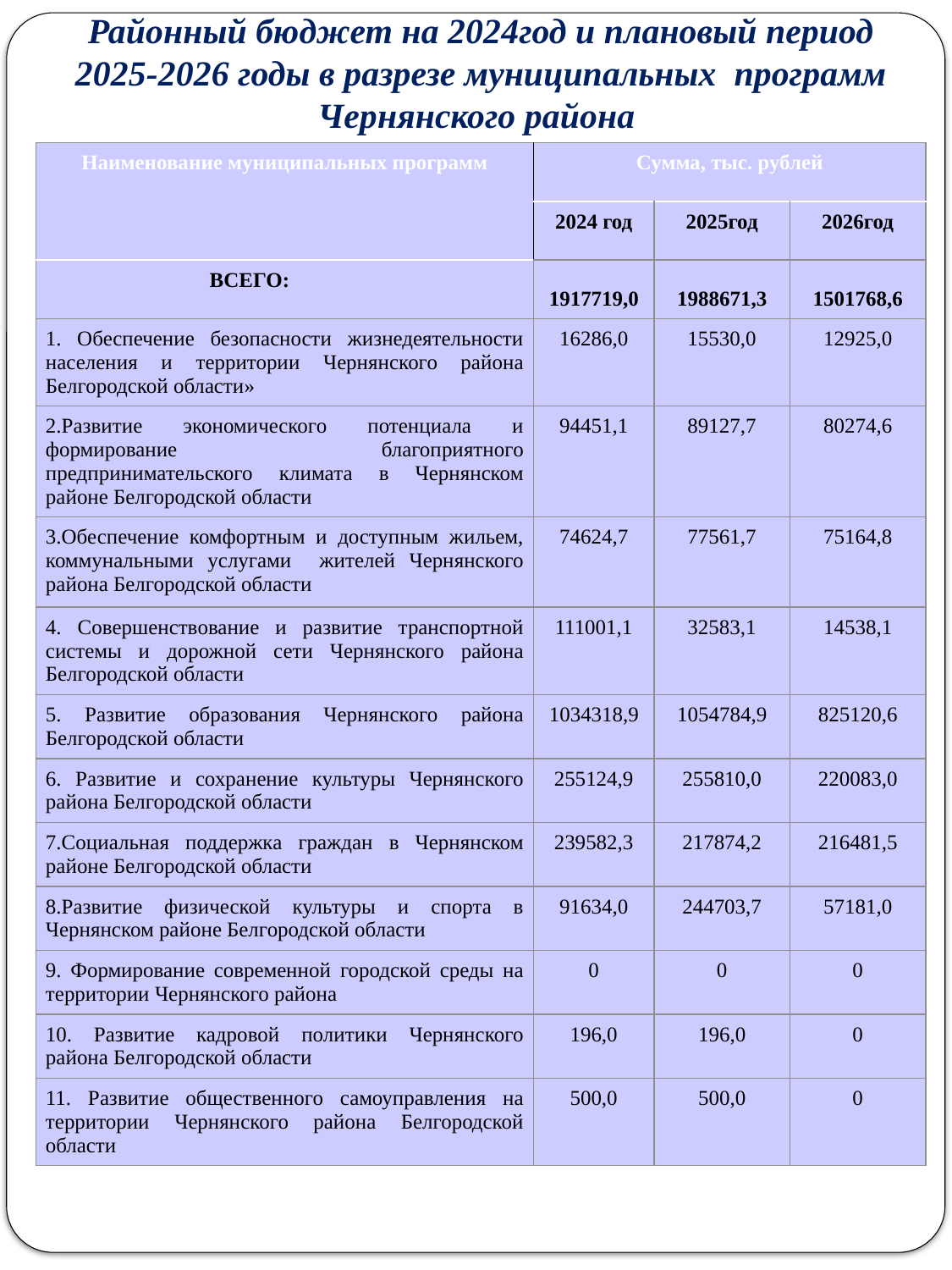

Районный бюджет на 2024год и плановый период 2025-2026 годы в разрезе муниципальных  программ Чернянского района
| Наименование муниципальных программ | Сумма, тыс. рублей |  |  |
| --- | --- | --- | --- |
|  | 2024 год | 2025год | 2026год |
| ВСЕГО: | 1917719,0 | 1988671,3 | 1501768,6 |
| 1. Обеспечение безопасности жизнедеятельности населения и территории Чернянского района Белгородской области» | 16286,0 | 15530,0 | 12925,0 |
| 2.Развитие экономического потенциала и формирование благоприятного предпринимательского климата в Чернянском районе Белгородской области | 94451,1 | 89127,7 | 80274,6 |
| 3.Обеспечение комфортным и доступным жильем, коммунальными услугами жителей Чернянского района Белгородской области | 74624,7 | 77561,7 | 75164,8 |
| 4. Совершенствование и развитие транспортной системы и дорожной сети Чернянского района Белгородской области | 111001,1 | 32583,1 | 14538,1 |
| 5. Развитие образования Чернянского района Белгородской области | 1034318,9 | 1054784,9 | 825120,6 |
| 6. Развитие и сохранение культуры Чернянского района Белгородской области | 255124,9 | 255810,0 | 220083,0 |
| 7.Социальная поддержка граждан в Чернянском районе Белгородской области | 239582,3 | 217874,2 | 216481,5 |
| 8.Развитие физической культуры и спорта в Чернянском районе Белгородской области | 91634,0 | 244703,7 | 57181,0 |
| 9. Формирование современной городской среды на территории Чернянского района | 0 | 0 | 0 |
| 10. Развитие кадровой политики Чернянского района Белгородской области | 196,0 | 196,0 | 0 |
| 11. Развитие общественного самоуправления на территории Чернянского района Белгородской области | 500,0 | 500,0 | 0 |